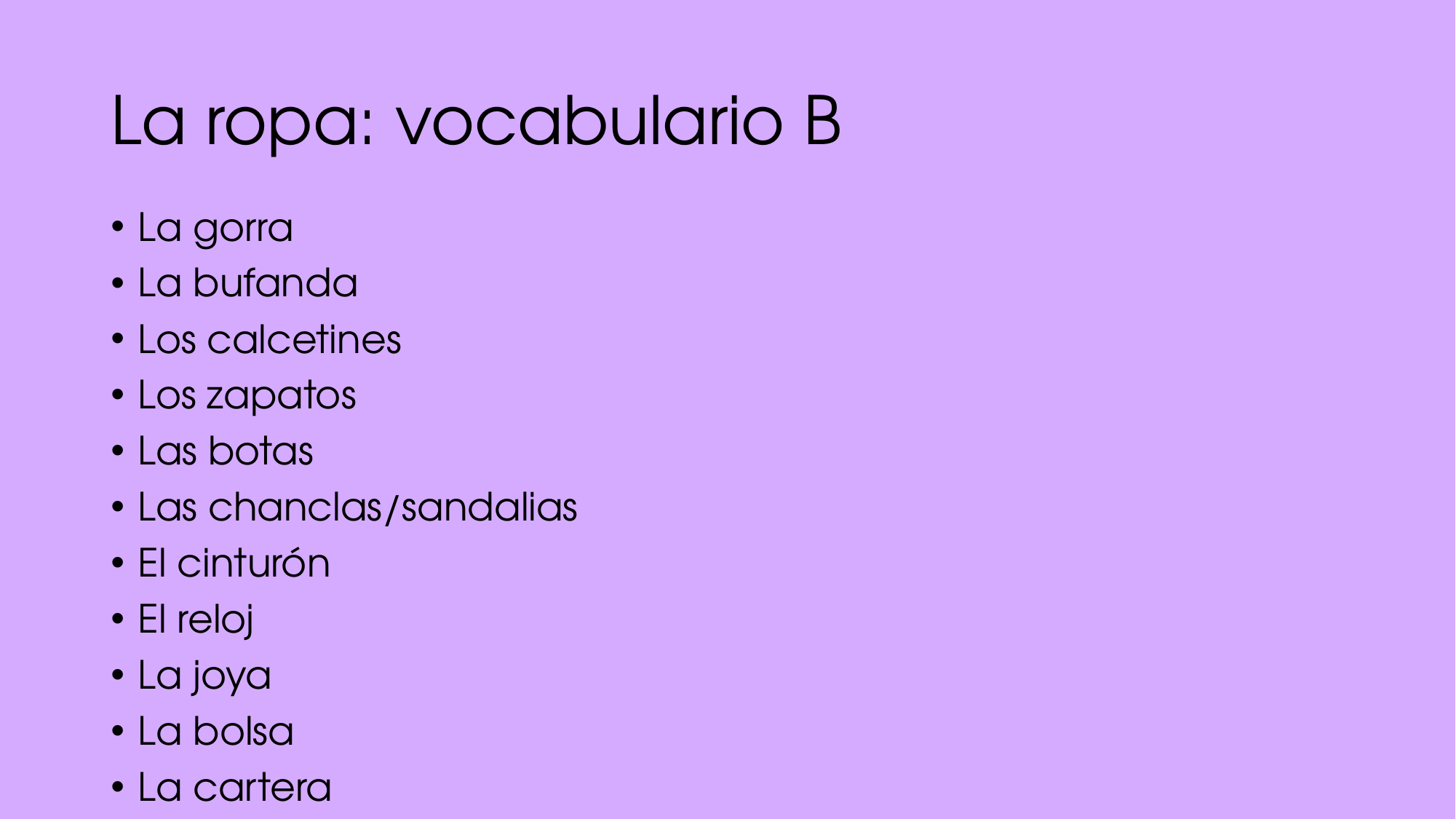

# La ropa: vocabulario B
La gorra
La bufanda
Los calcetines
Los zapatos
Las botas
Las chanclas/sandalias
El cinturón
El reloj
La joya
La bolsa
La cartera